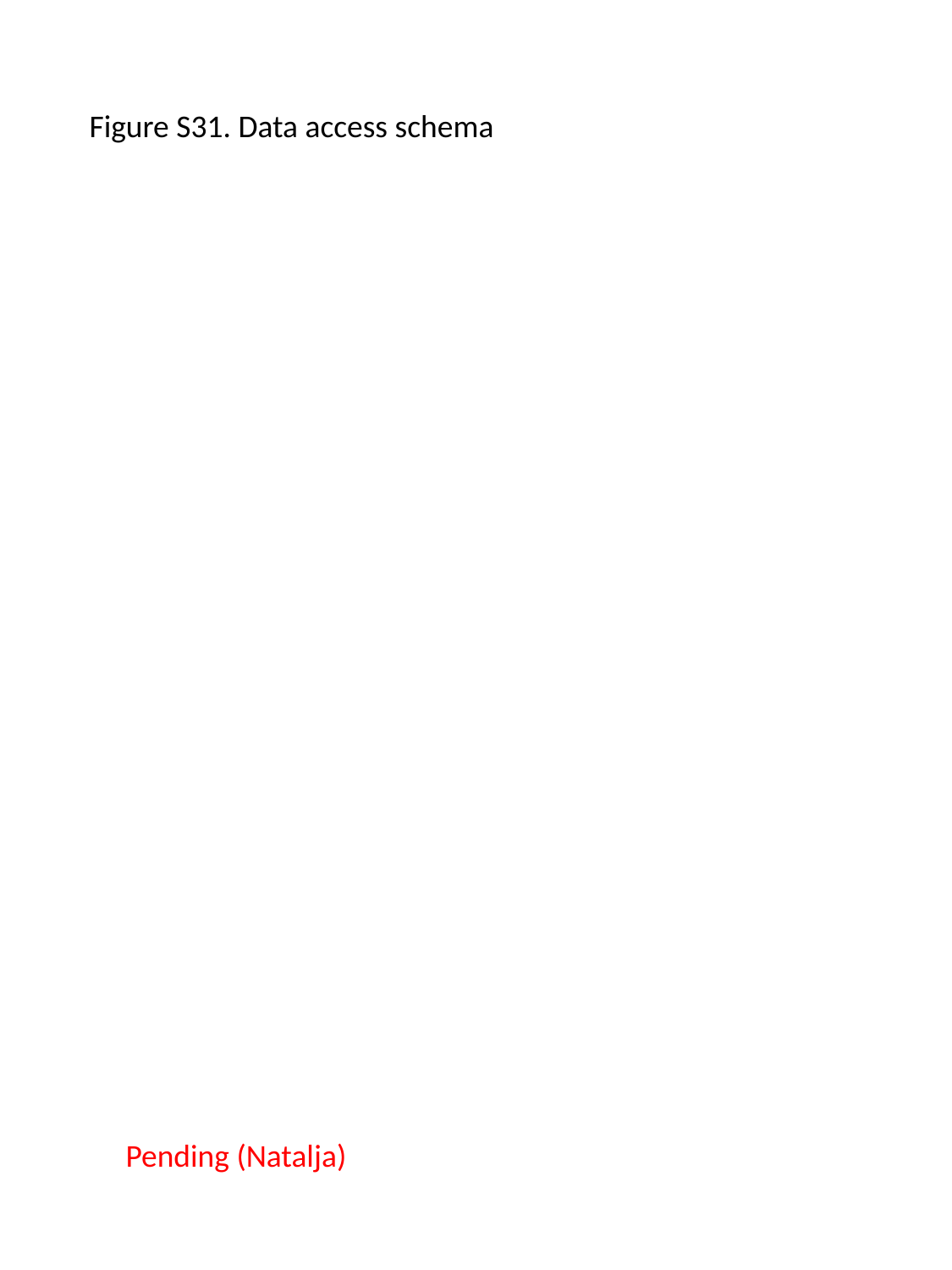

Figure S31. Data access schema
Pending (Natalja)